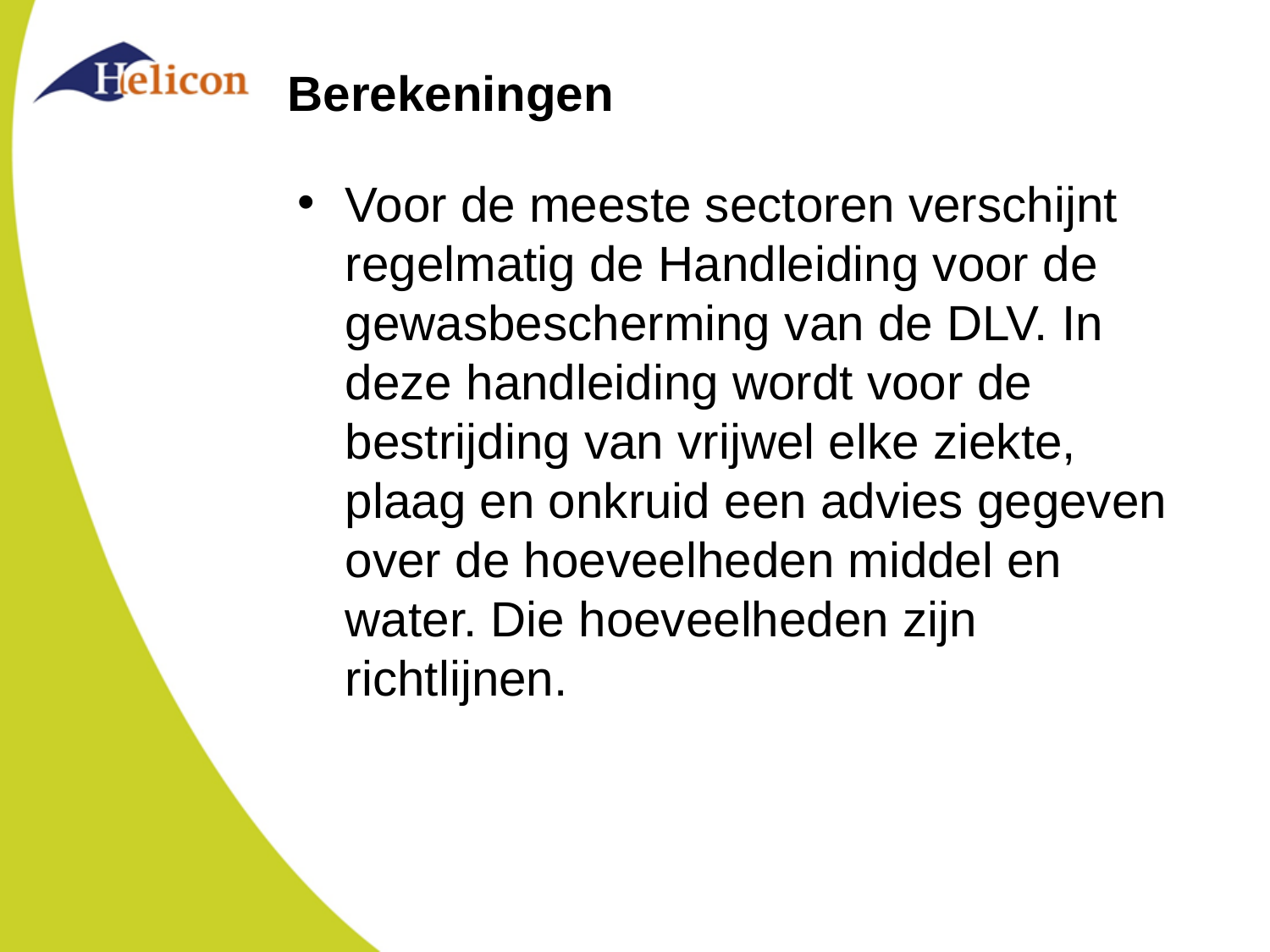

# Berekeningen
Voor de meeste sectoren verschijnt regelmatig de Handleiding voor de gewasbescherming van de DLV. In deze handleiding wordt voor de bestrijding van vrijwel elke ziekte, plaag en onkruid een advies gegeven over de hoeveelheden middel en water. Die hoeveelheden zijn richtlijnen.